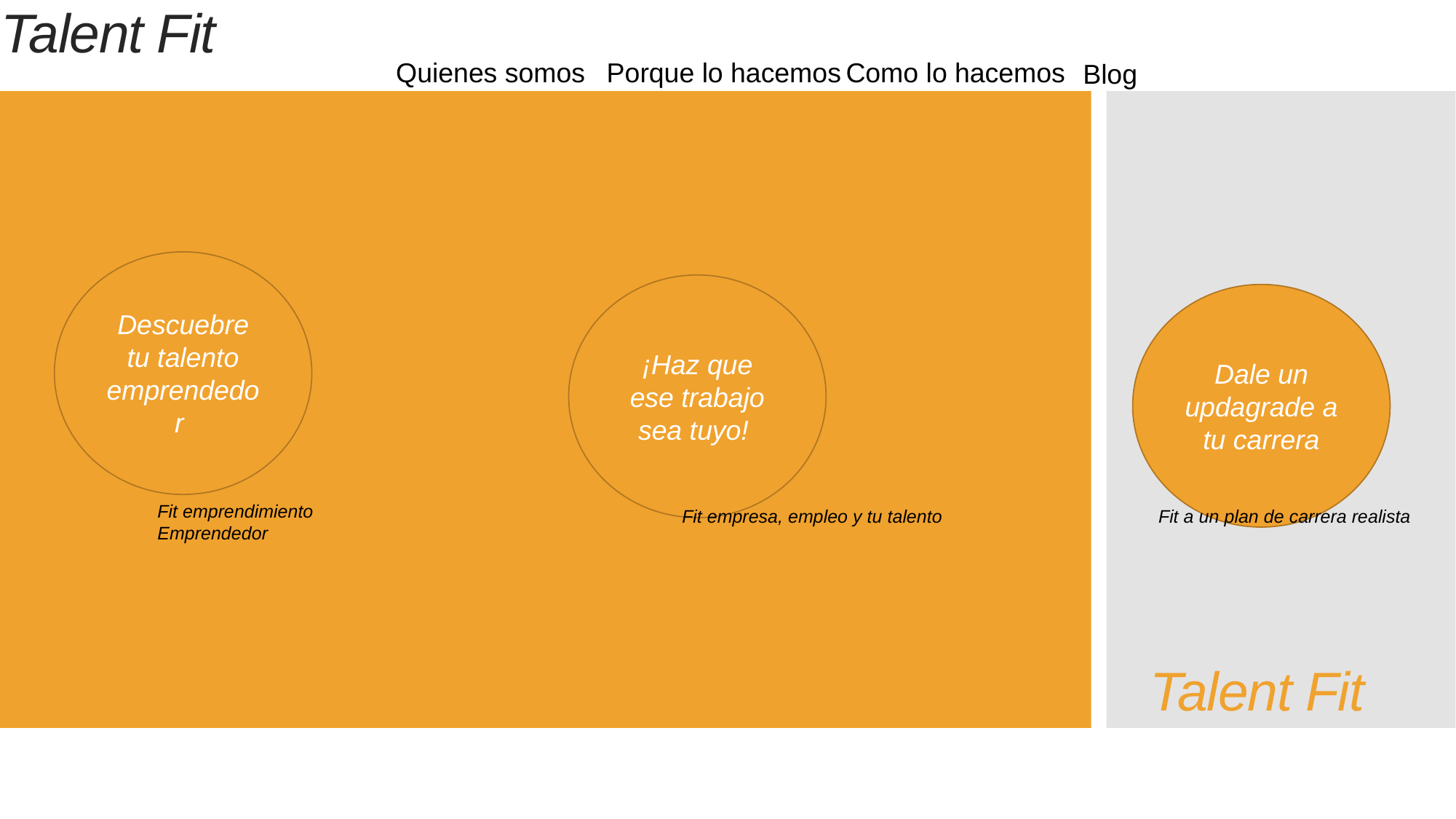

Talent Fit
Quienes somos
Porque lo hacemos
Como lo hacemos
Blog
# Talent Fit
Descuebre tu talento emprendedor
¡Haz que ese trabajo sea tuyo!
Dale un updagrade a tu carrera
Fit emprendimiento
Emprendedor
Fit a un plan de carrera realista
Fit empresa, empleo y tu talento